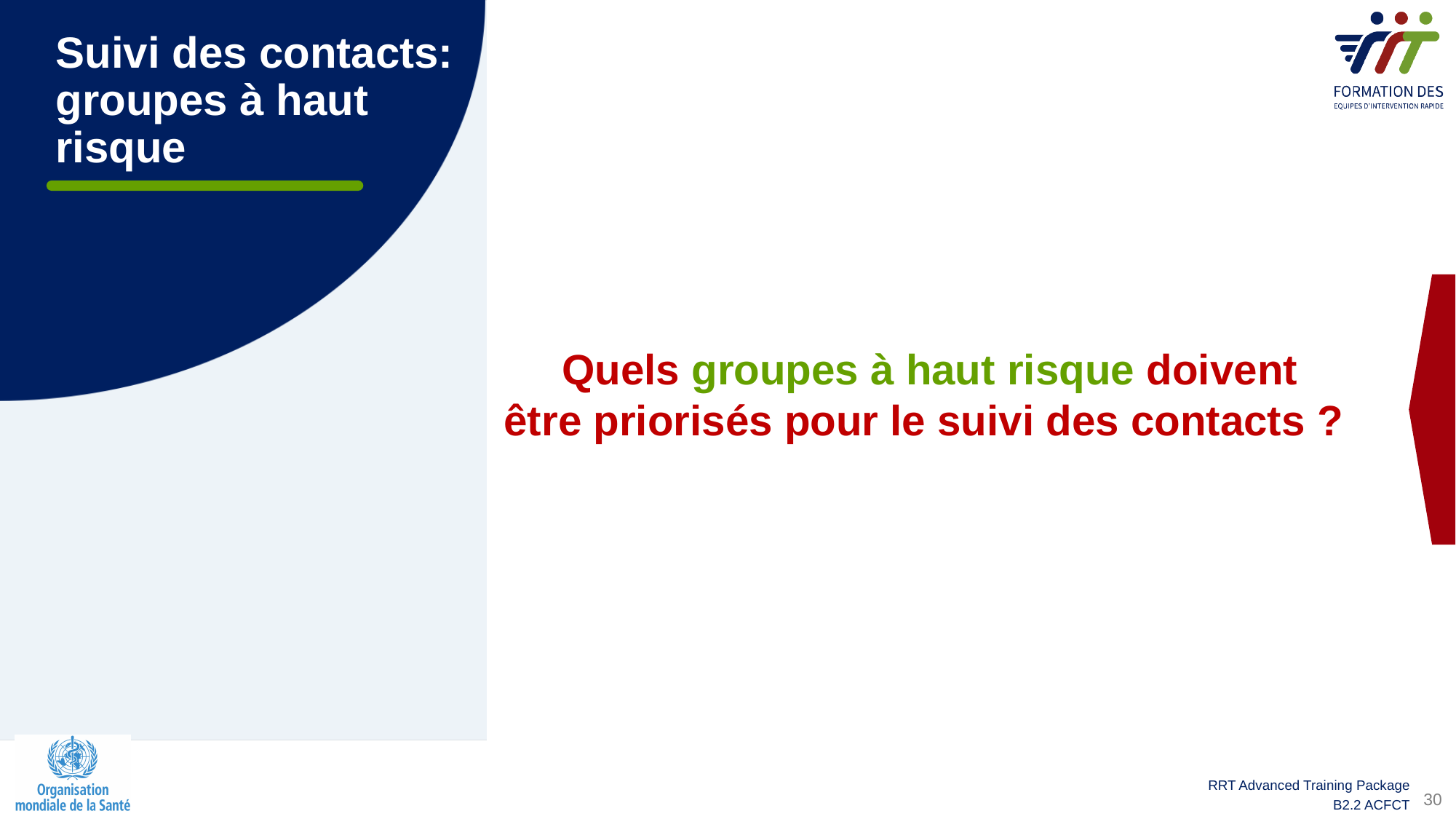

# Suivi des contacts: groupes à haut risque
Quels groupes à haut risque doivent être priorisés pour le suivi des contacts ?